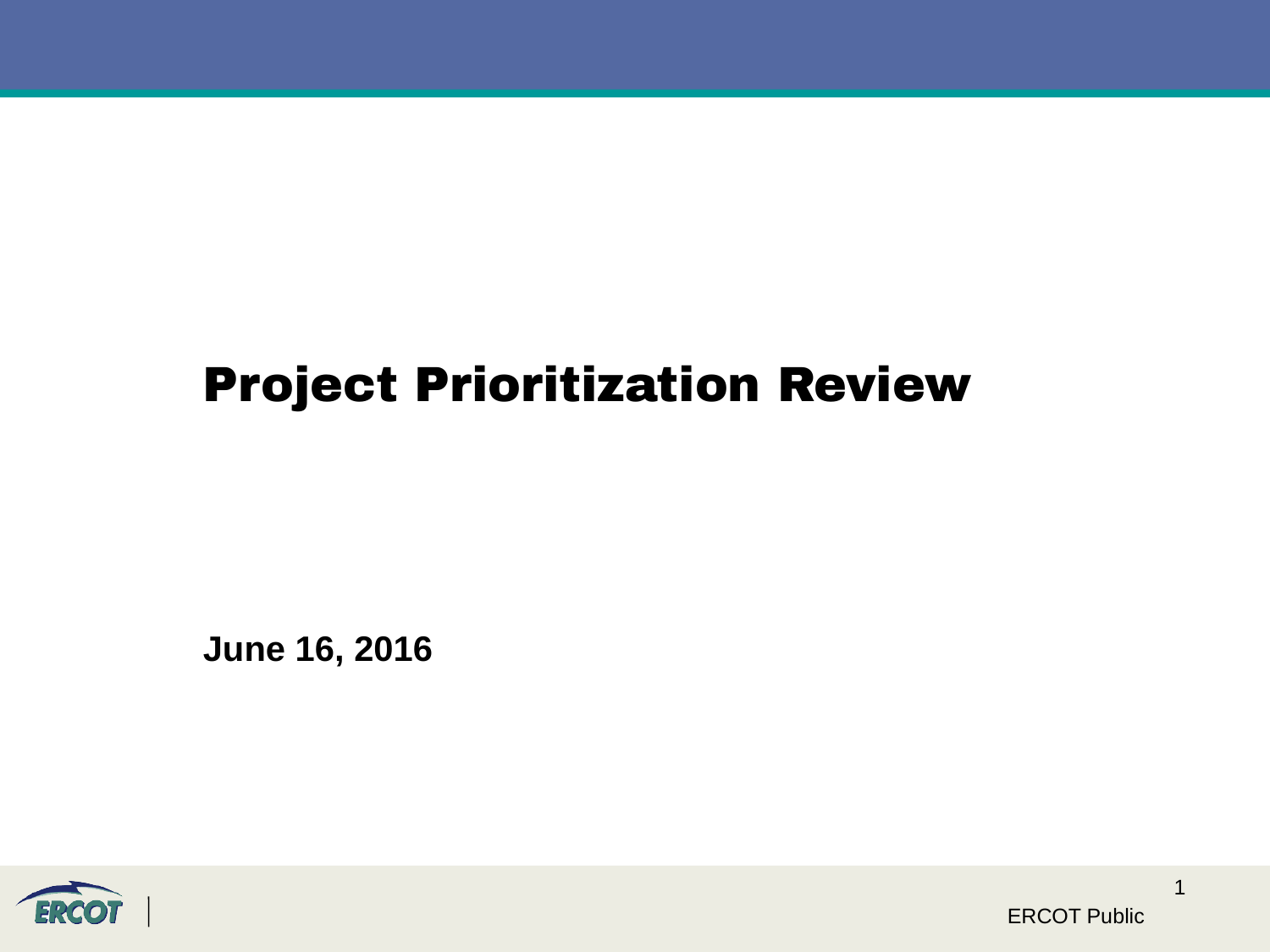

Project Prioritization Review

June 16, 2016
ERCOT Public